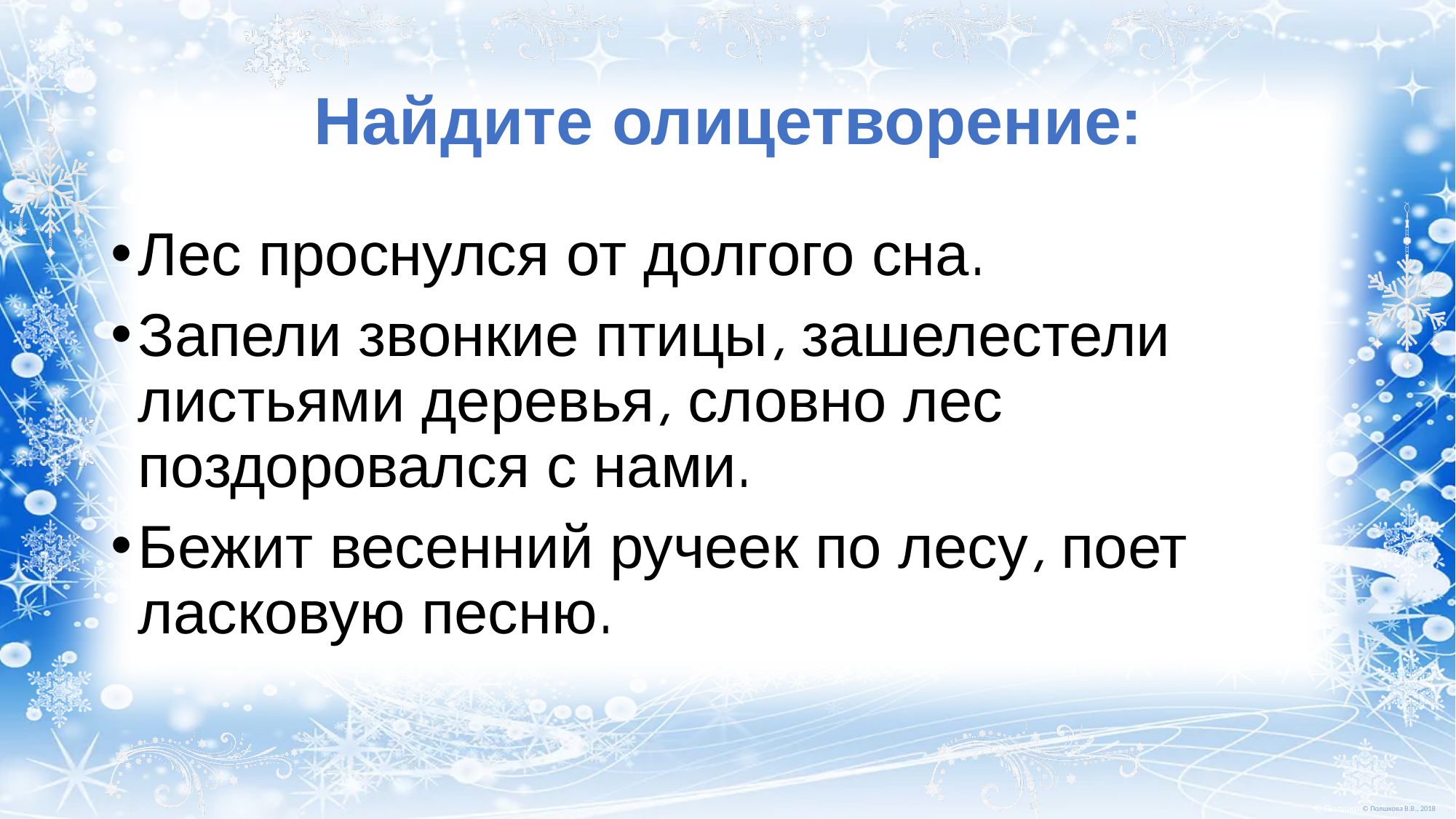

# Найдите олицетворение:
Лес проснулся от долгого сна.
Запели звонкие птицы, зашелестели листьями деревья, словно лес поздоровался с нами.
Бежит весенний ручеек по лесу, поет ласковую песню.